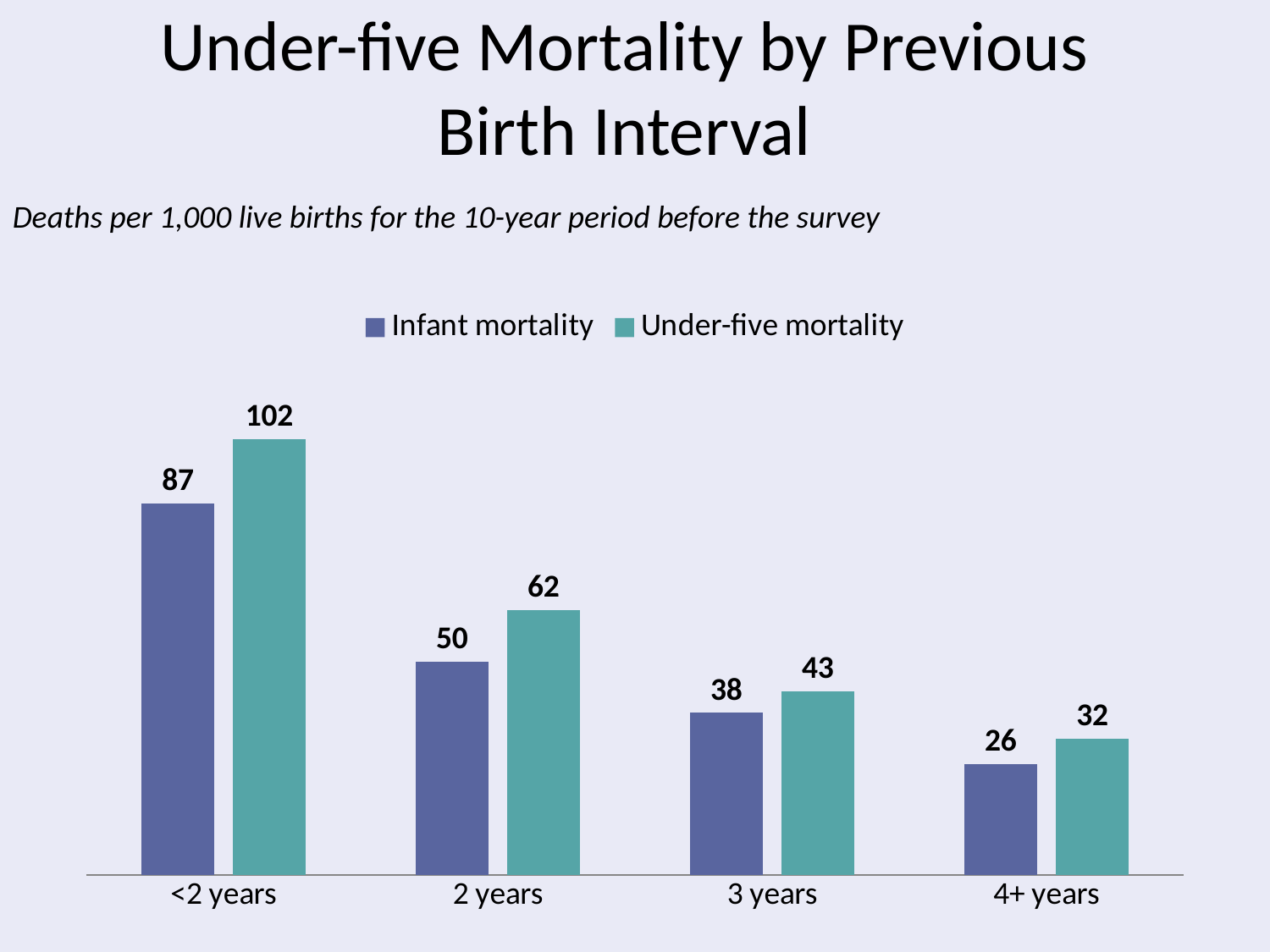

# Under-five Mortality by Previous Birth Interval
Deaths per 1,000 live births for the 10-year period before the survey

### Chart

| Category | Infant mortality | Under-five mortality |
|---|---|---|
| <2 years | 87.0 | 102.0 |
| 2 years | 50.0 | 62.0 |
| 3 years | 38.0 | 43.0 |
| 4+ years | 26.0 | 32.0 |